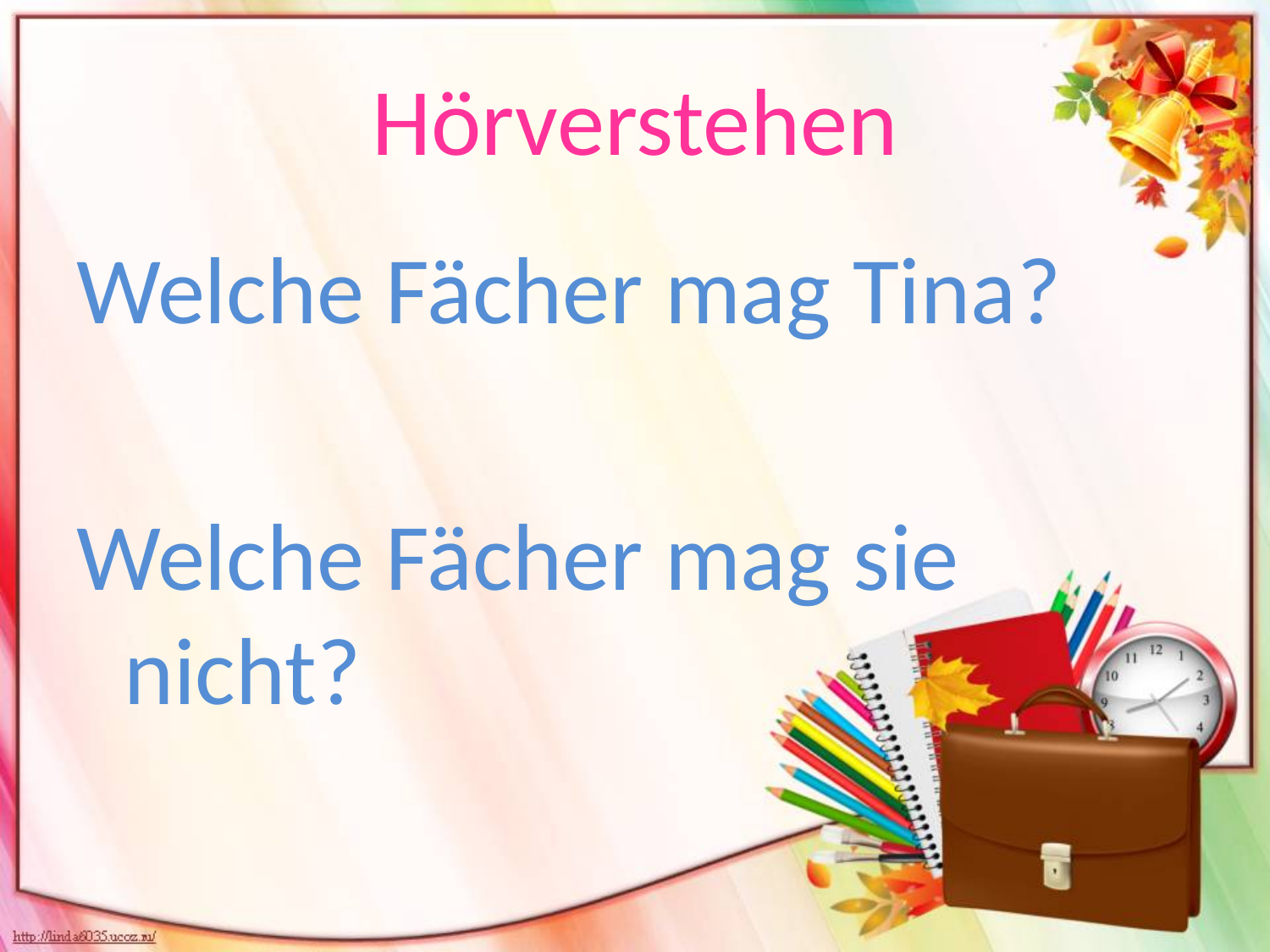

# Hörverstehen
Welche Fächer mag Tina?

Welche Fächer mag sie nicht?